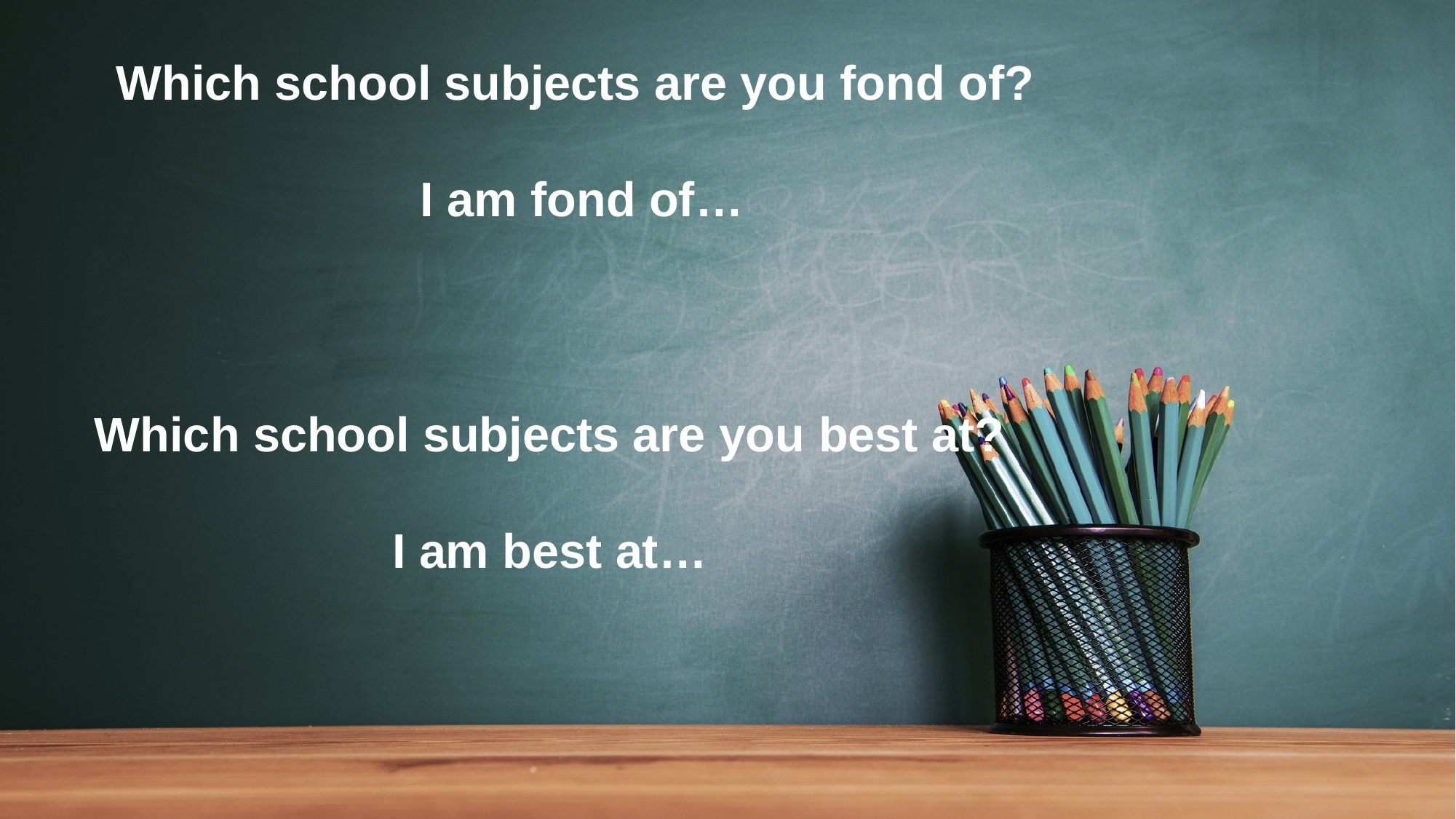

Which school subjects are you fond of?

I am fond of…
Which school subjects are you best at?

I am best at…